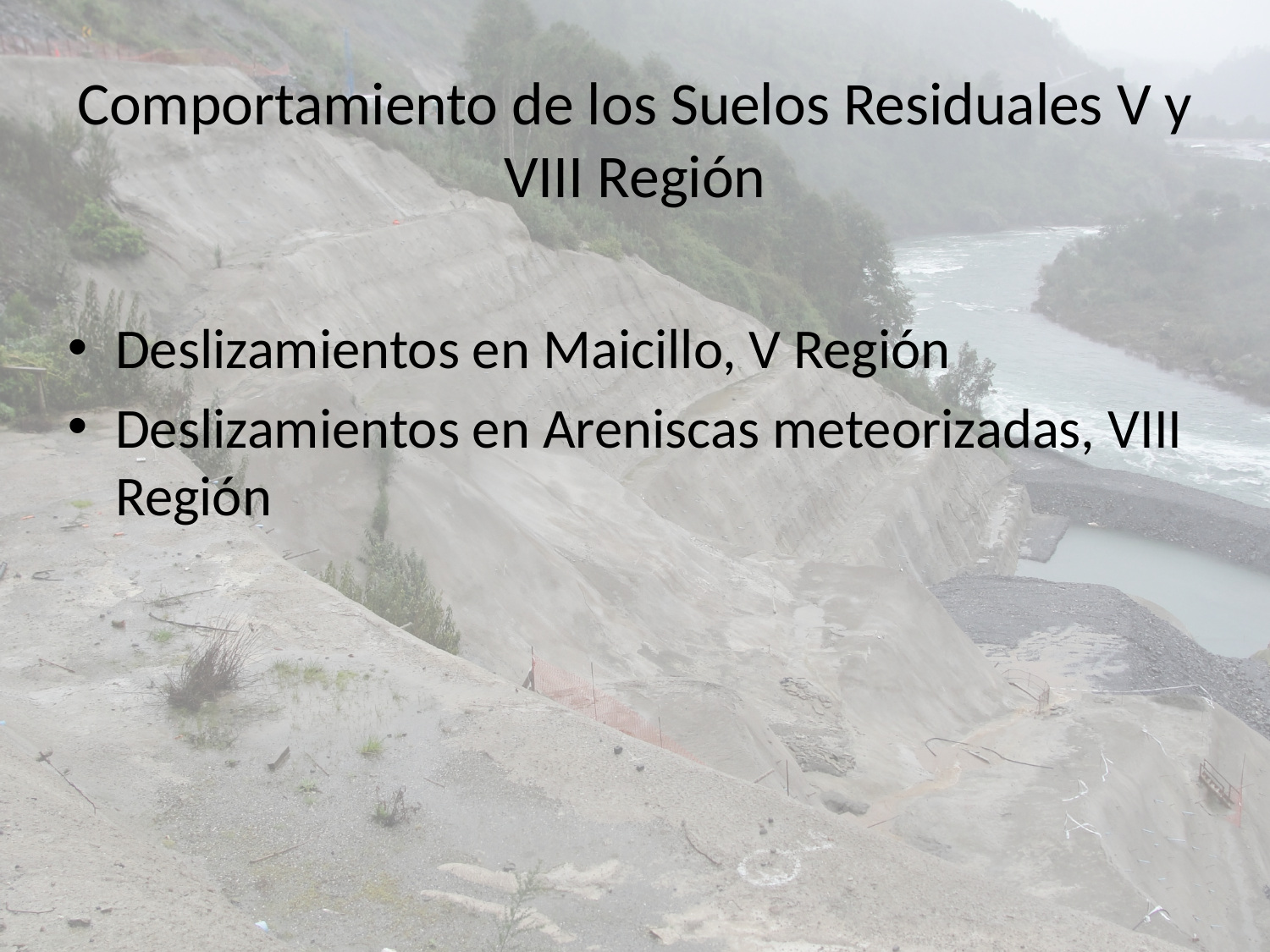

# Comportamiento de los Suelos Residuales V y VIII Región
Deslizamientos en Maicillo, V Región
Deslizamientos en Areniscas meteorizadas, VIII Región